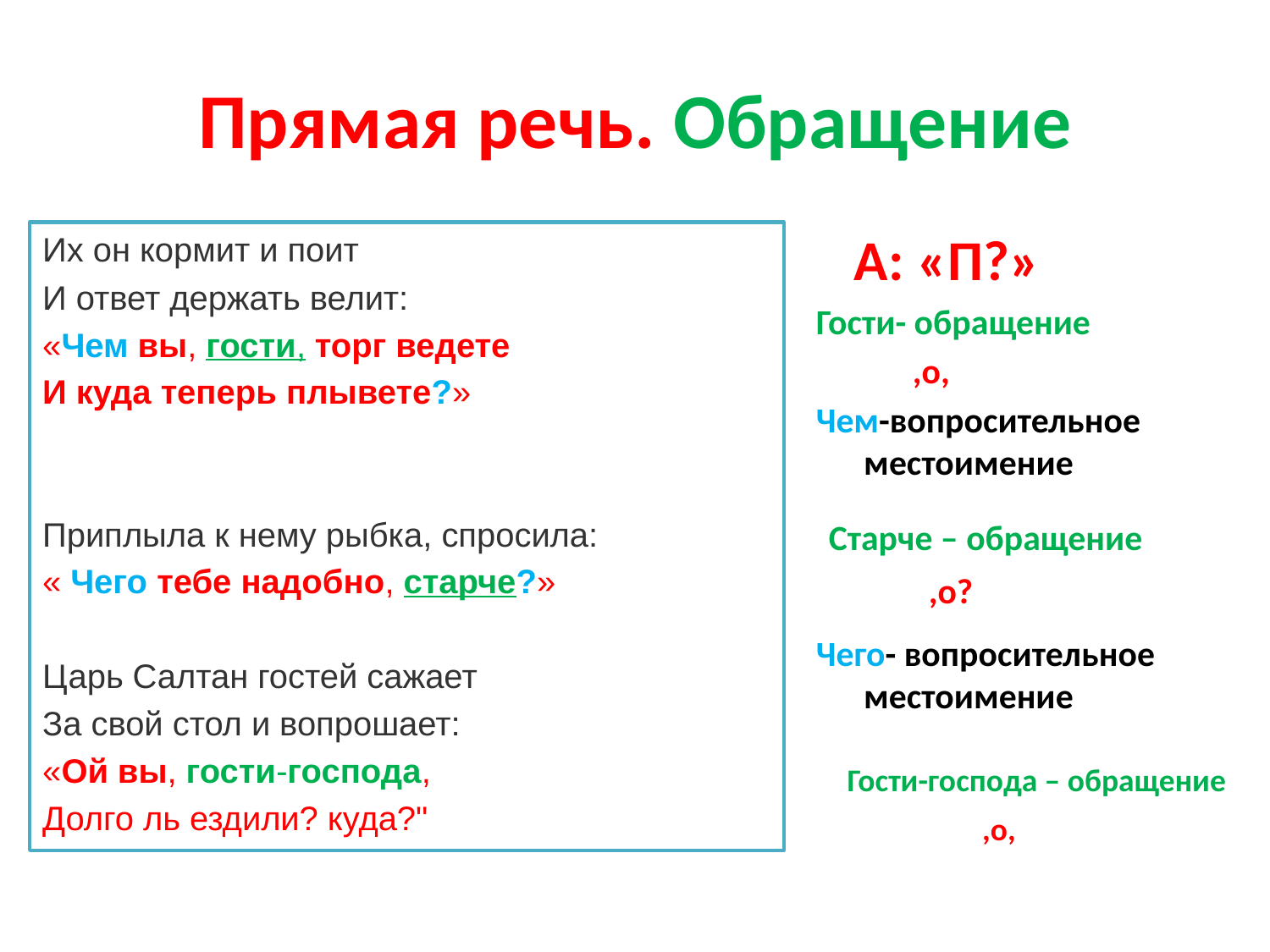

# Прямая речь. Обращение
   А: «П?»
Гости- обращение
            ,о,
Чем-вопросительное местоимение
 Старче – обращение
              ,о?

Их он кормит и поит
И ответ держать велит:
«Чем вы, гости, торг ведете
И куда теперь плывете?»

Приплыла к нему рыбка, спросила:
« Чего тебе надобно, старче?»

Царь Салтан гостей сажает
За свой стол и вопрошает:
«Ой вы, гости-господа,
Долго ль ездили? куда?"

Чего- вопросительное местоимение
Гости-господа – обращение
 ,о,